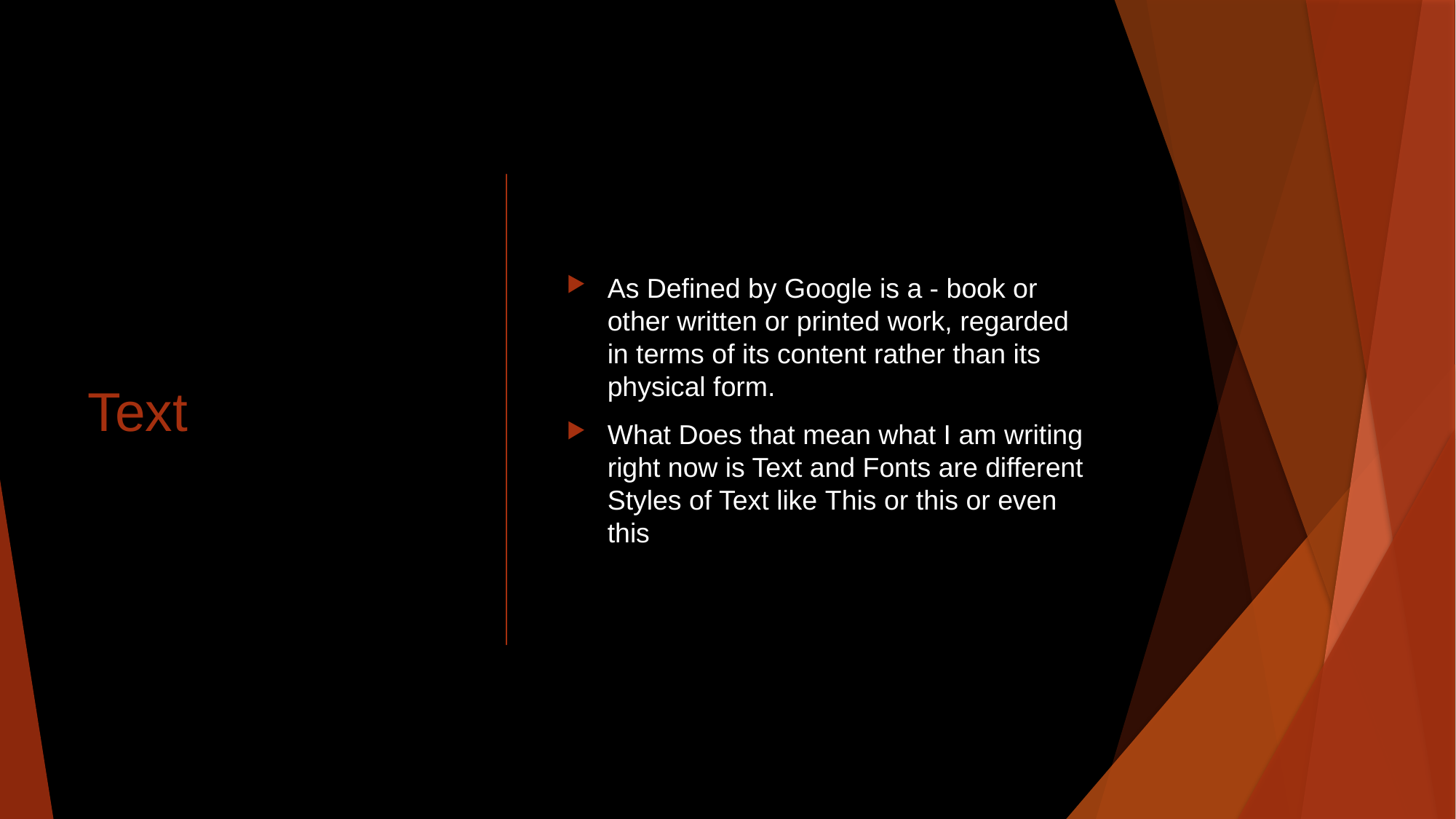

# Text
As Defined by Google is a - book or other written or printed work, regarded in terms of its content rather than its physical form.
What Does that mean what I am writing right now is Text and Fonts are different Styles of Text like This or this or even this